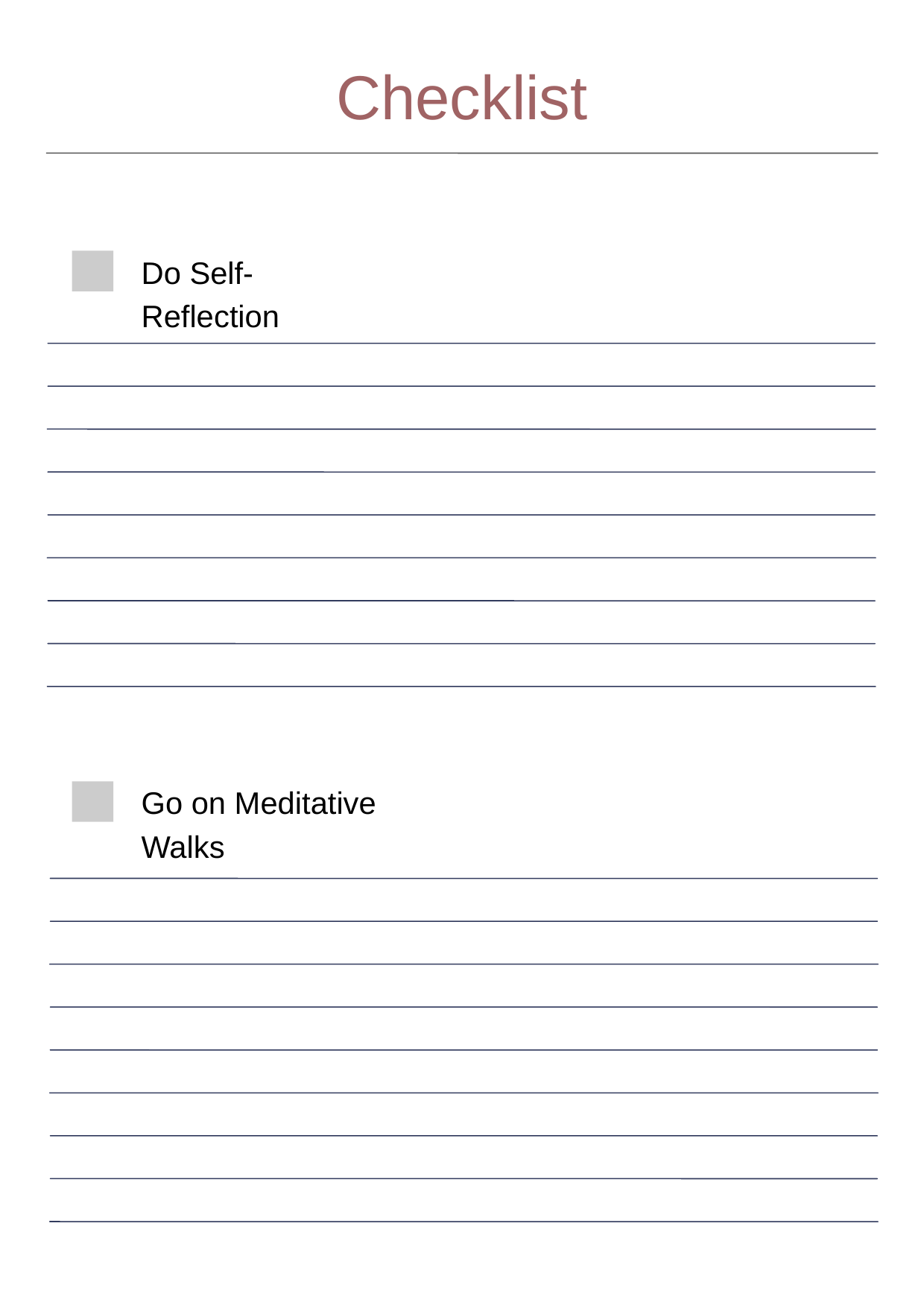

Checklist

Do Self-Reflection

Go on Meditative Walks